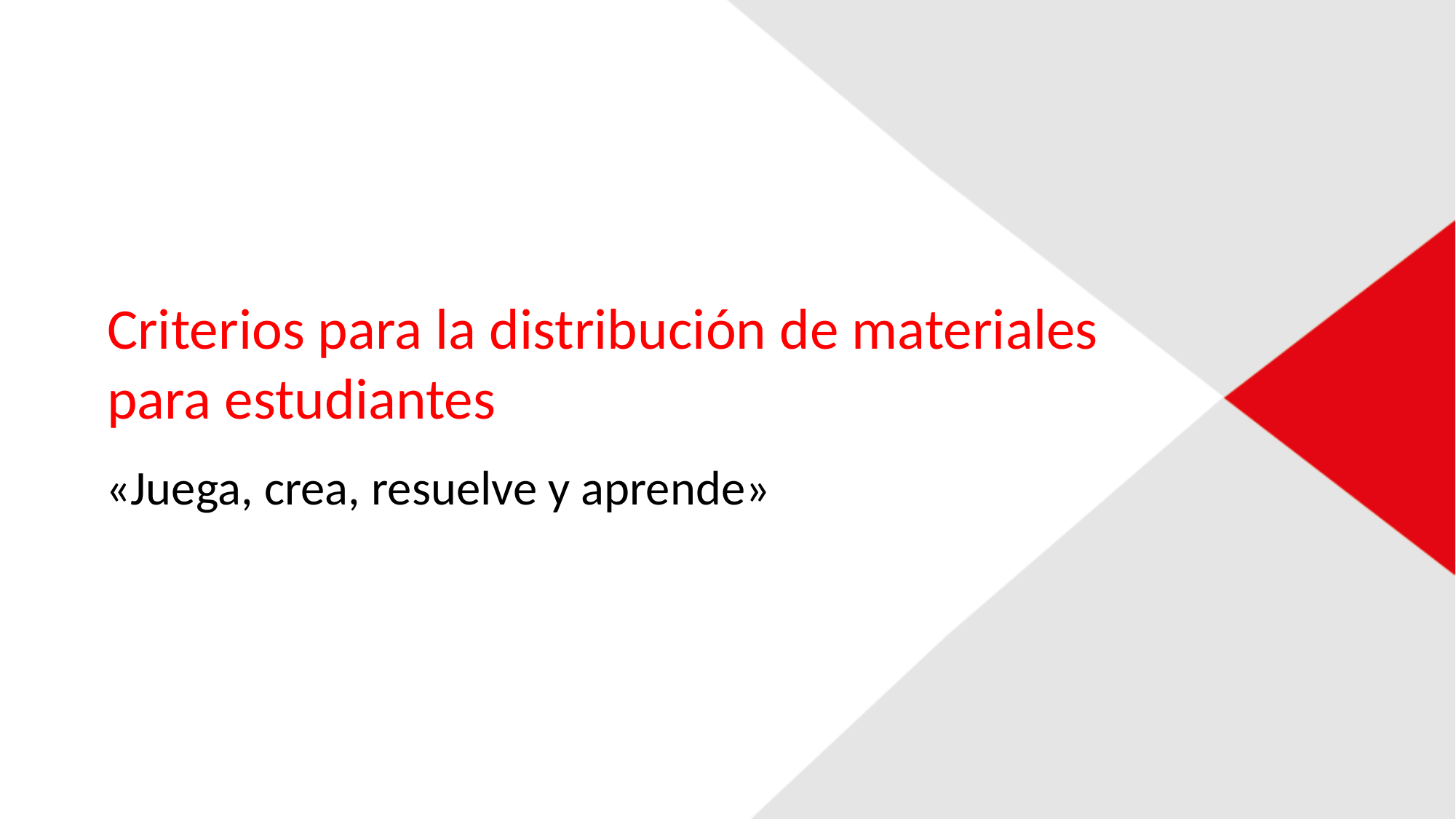

Criterios para la distribución de materiales
para estudiantes

«Juega, crea, resuelve y aprende»